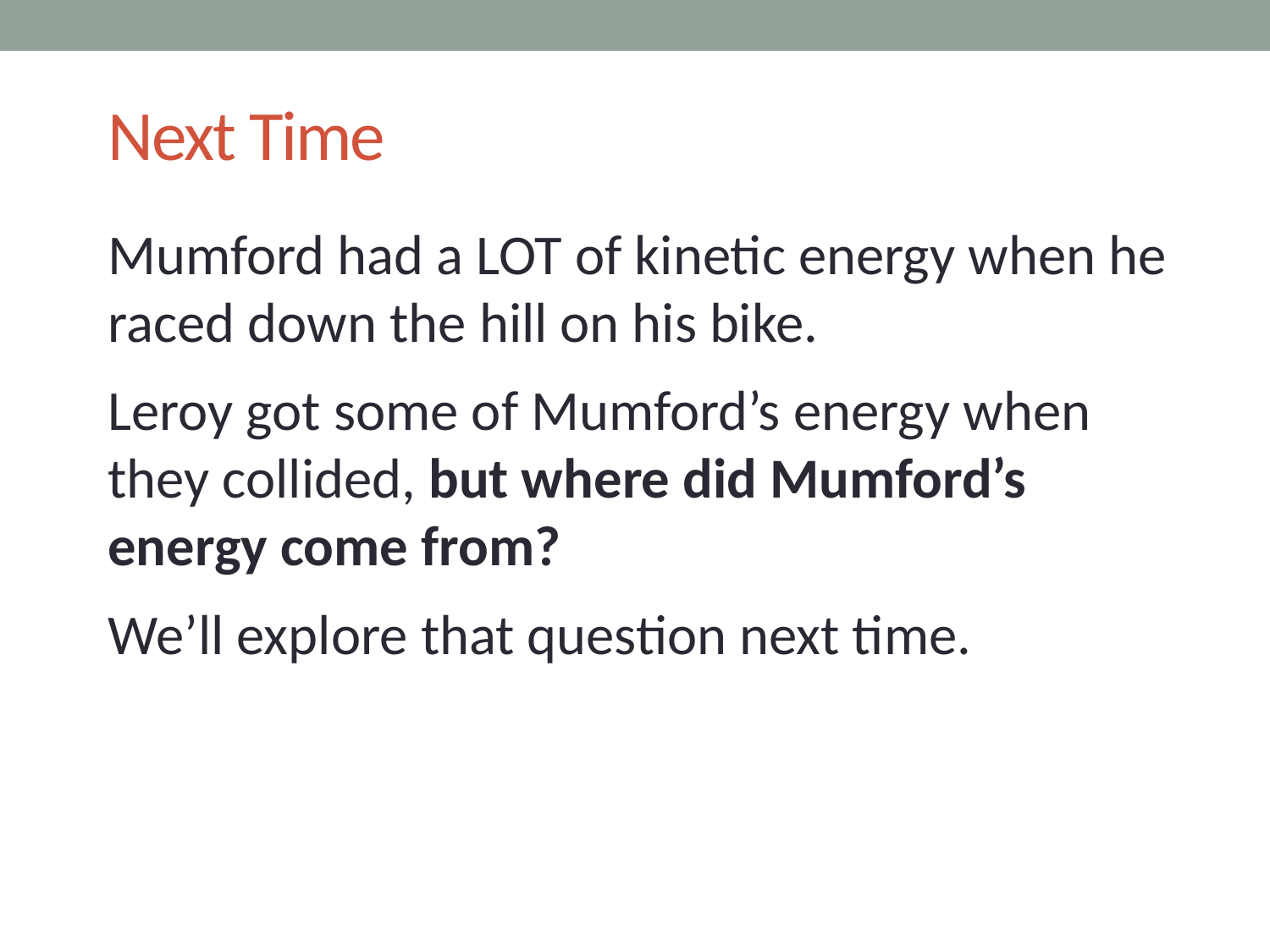

# Next Time
Mumford had a LOT of kinetic energy when he raced down the hill on his bike.
Leroy got some of Mumford’s energy when they collided, but where did Mumford’s energy come from?
We’ll explore that question next time.